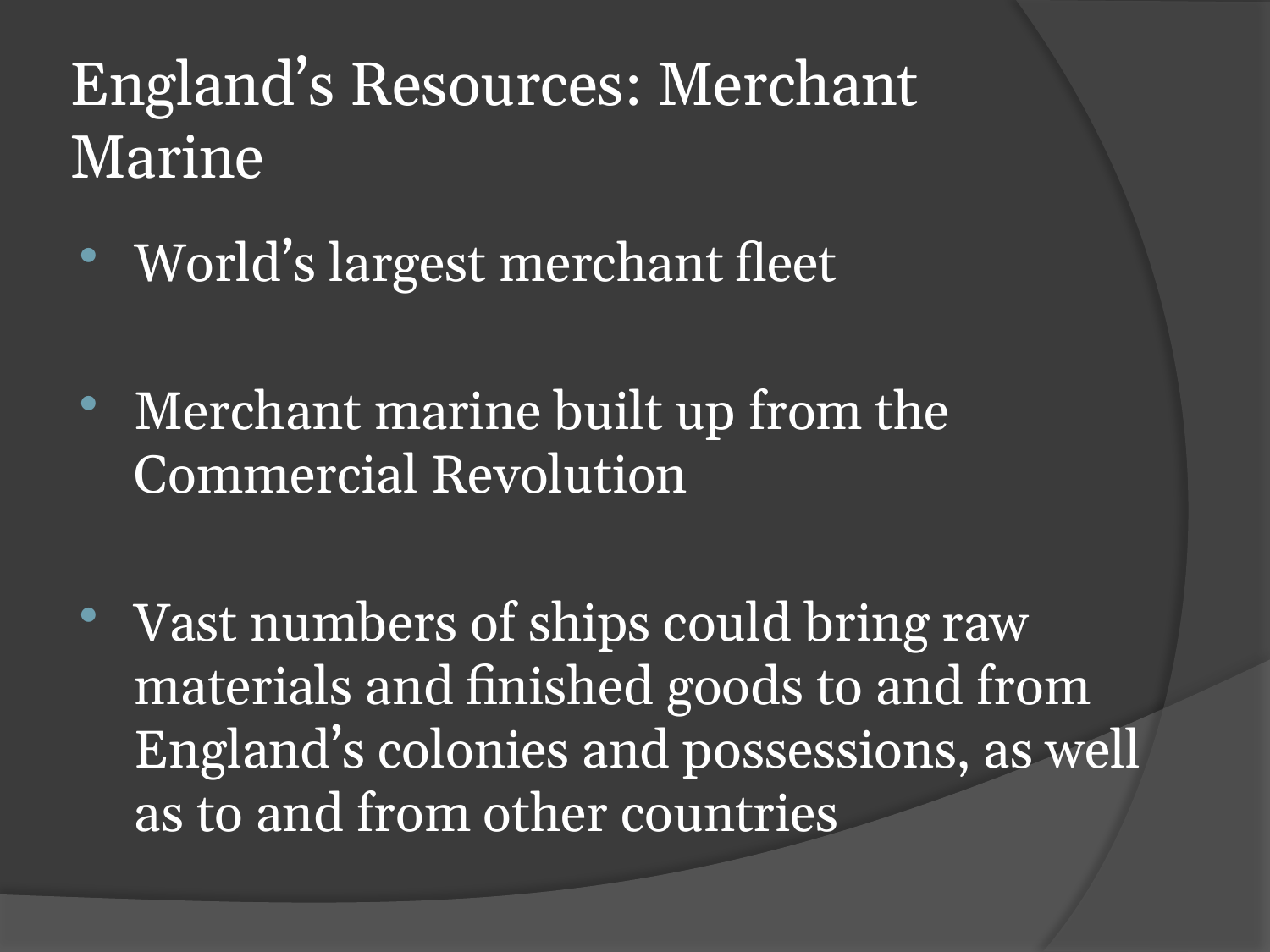

# England’s Resources: Merchant Marine
World’s largest merchant fleet

Merchant marine built up from the Commercial Revolution

Vast numbers of ships could bring raw materials and finished goods to and from England’s colonies and possessions, as well as to and from other countries